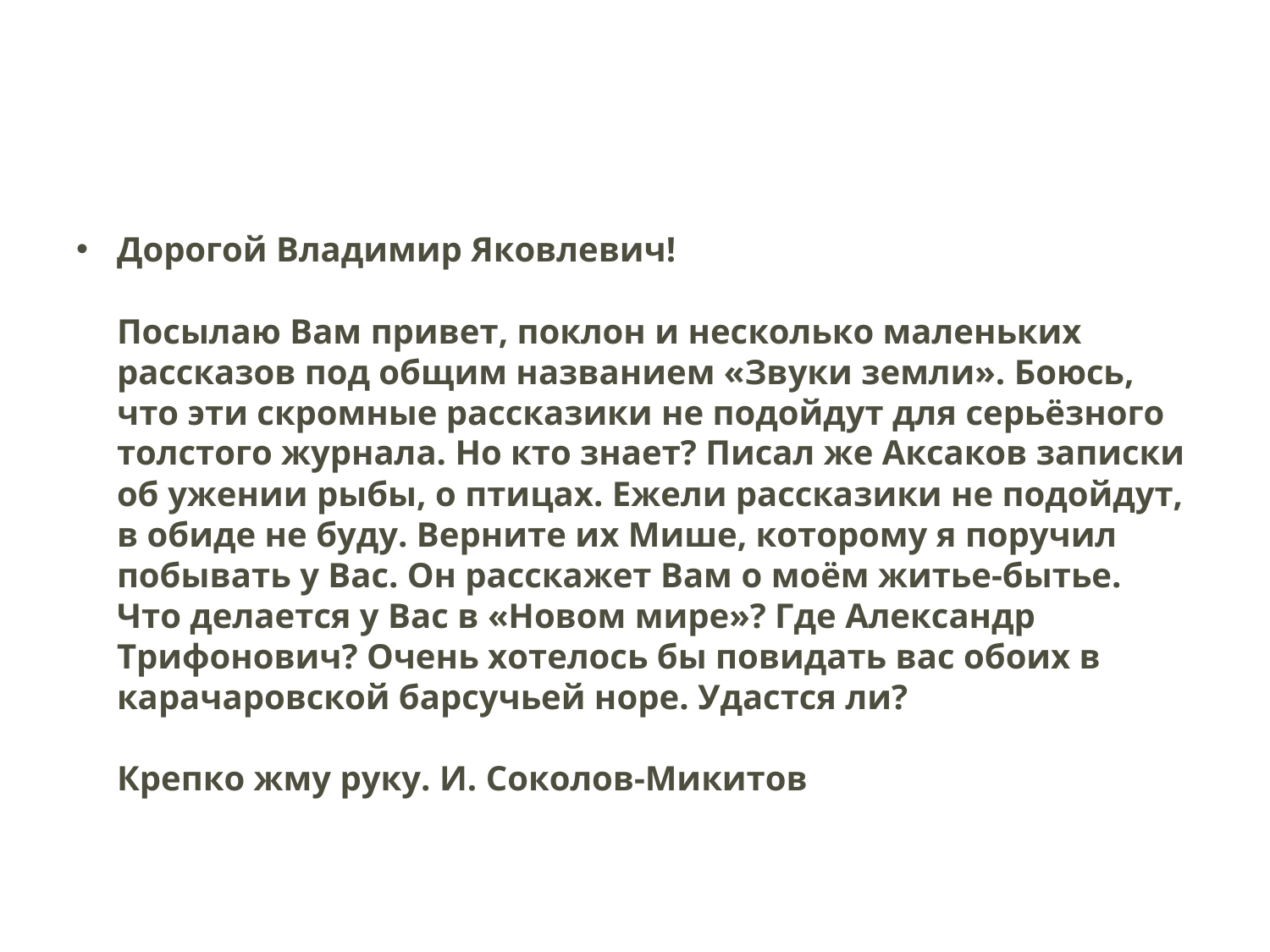

#
Дорогой Владимир Яковлевич!
Посылаю Вам привет, поклон и несколько маленьких рассказов под общим названием «Звуки земли». Боюсь, что эти скромные рассказики не подойдут для серьёзного толстого журнала. Но кто знает? Писал же Аксаков записки об ужении рыбы, о птицах. Ежели рассказики не подойдут, в обиде не буду. Верните их Мише, которому я поручил побывать у Вас. Он расскажет Вам о моём житье-бытье.
Что делается у Вас в «Новом мире»? Где Александр Трифонович? Очень хотелось бы повидать вас обоих в карачаровской барсучьей норе. Удастся ли?
Крепко жму руку. И. Соколов-Микитов